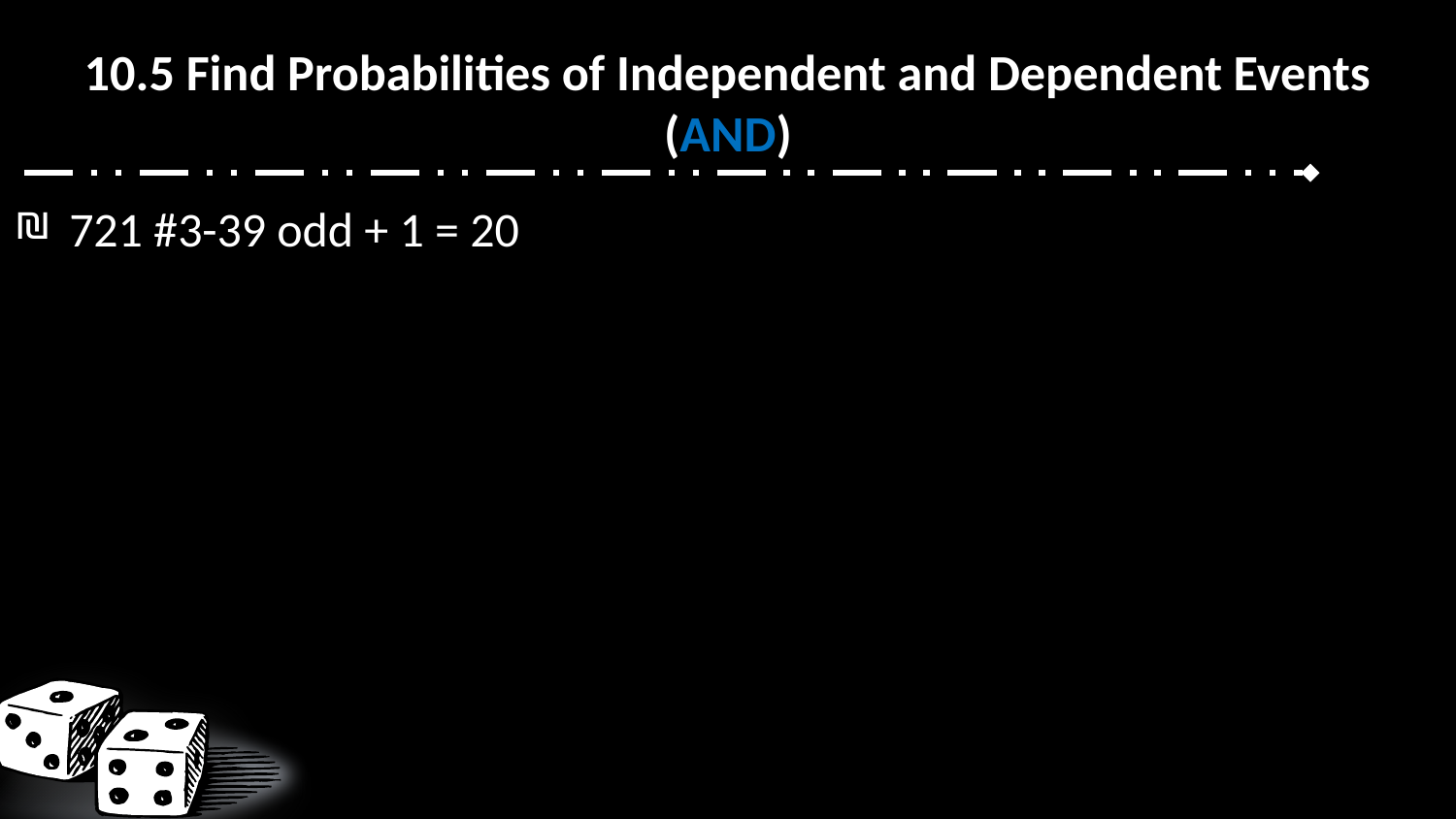

# 10.5 Find Probabilities of Independent and Dependent Events (AND)
721 #3-39 odd + 1 = 20